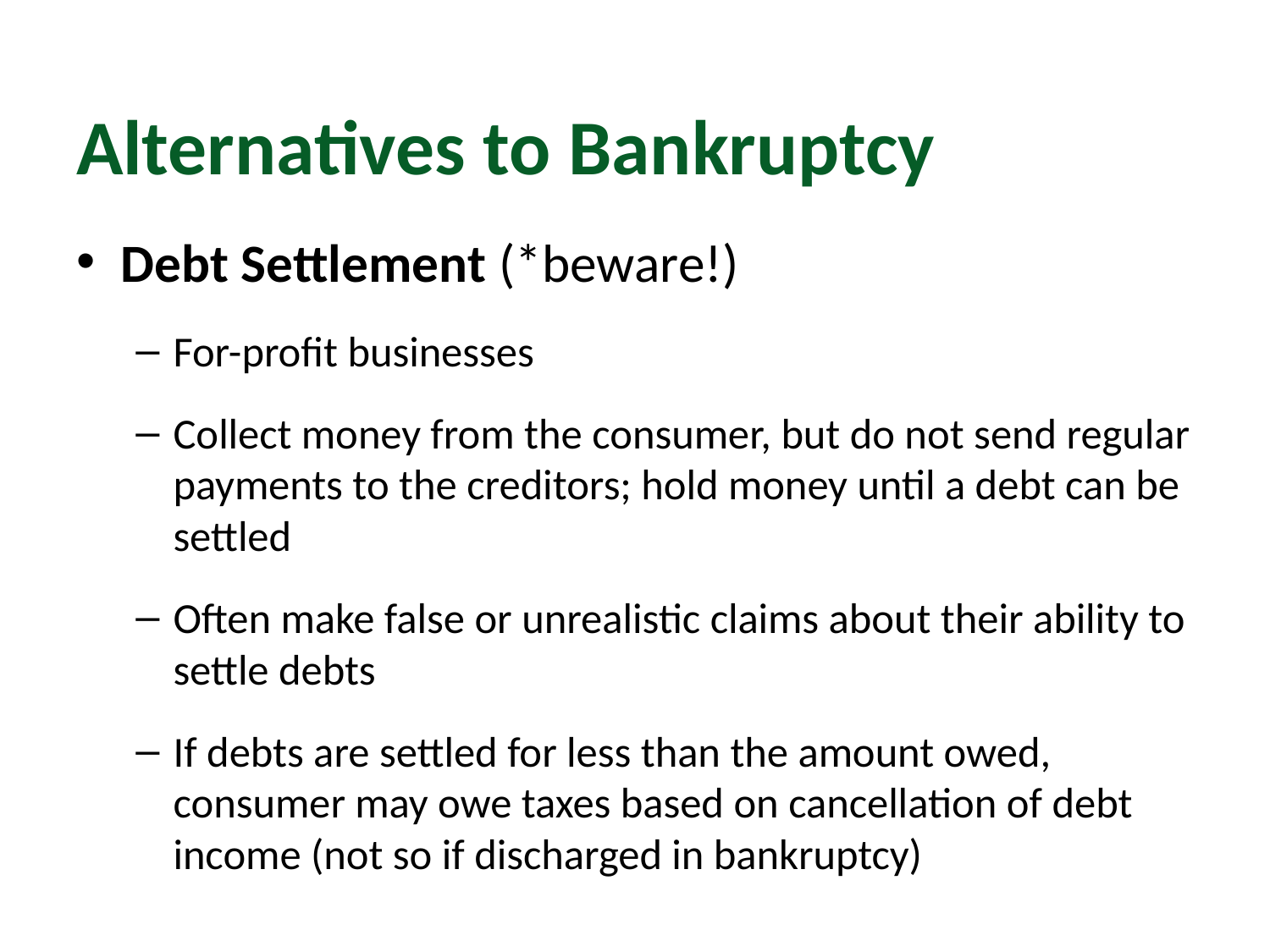

# Alternatives to Bankruptcy
Debt Settlement (*beware!)
For-profit businesses
Collect money from the consumer, but do not send regular payments to the creditors; hold money until a debt can be settled
Often make false or unrealistic claims about their ability to settle debts
If debts are settled for less than the amount owed, consumer may owe taxes based on cancellation of debt income (not so if discharged in bankruptcy)